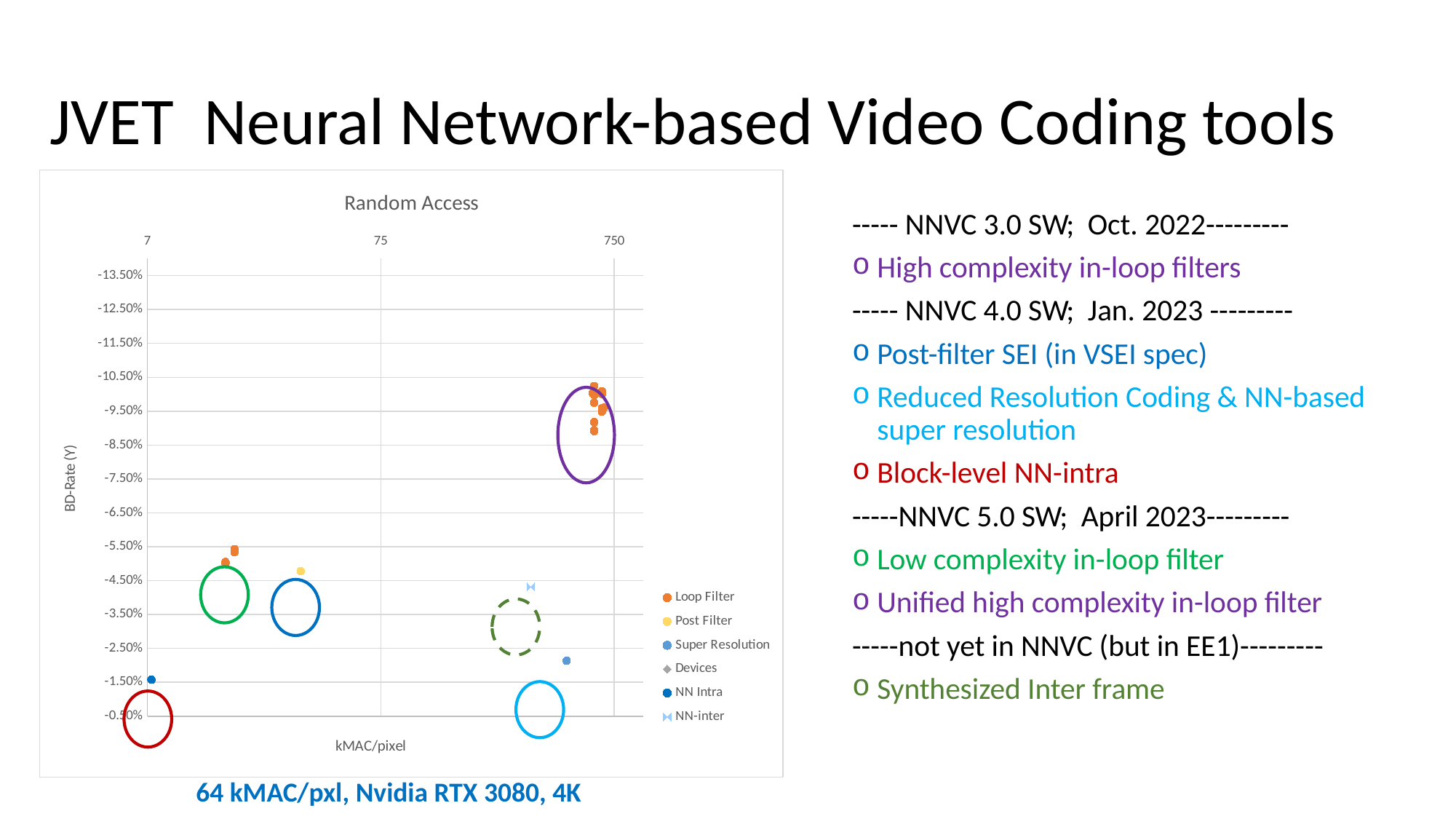

# JVET  Neural Network-based Video Coding tools

### Chart: Random Access

| Category | Loop Filter | Post Filter | Super Resolution |  | NN Intra | NN-inter |
|---|---|---|---|---|---|---|
----- NNVC 3.0 SW;  Oct. 2022---------
High complexity in-loop filters
----- NNVC 4.0 SW;  Jan. 2023 ---------
Post-filter SEI (in VSEI spec)
Reduced Resolution Coding & NN-based super resolution
Block-level NN-intra
-----NNVC 5.0 SW;  April 2023---------
Low complexity in-loop filter
Unified high complexity in-loop filter
-----not yet in NNVC (but in EE1)---------
Synthesized Inter frame

64 kMAC/pxl, Nvidia RTX 3080, 4K